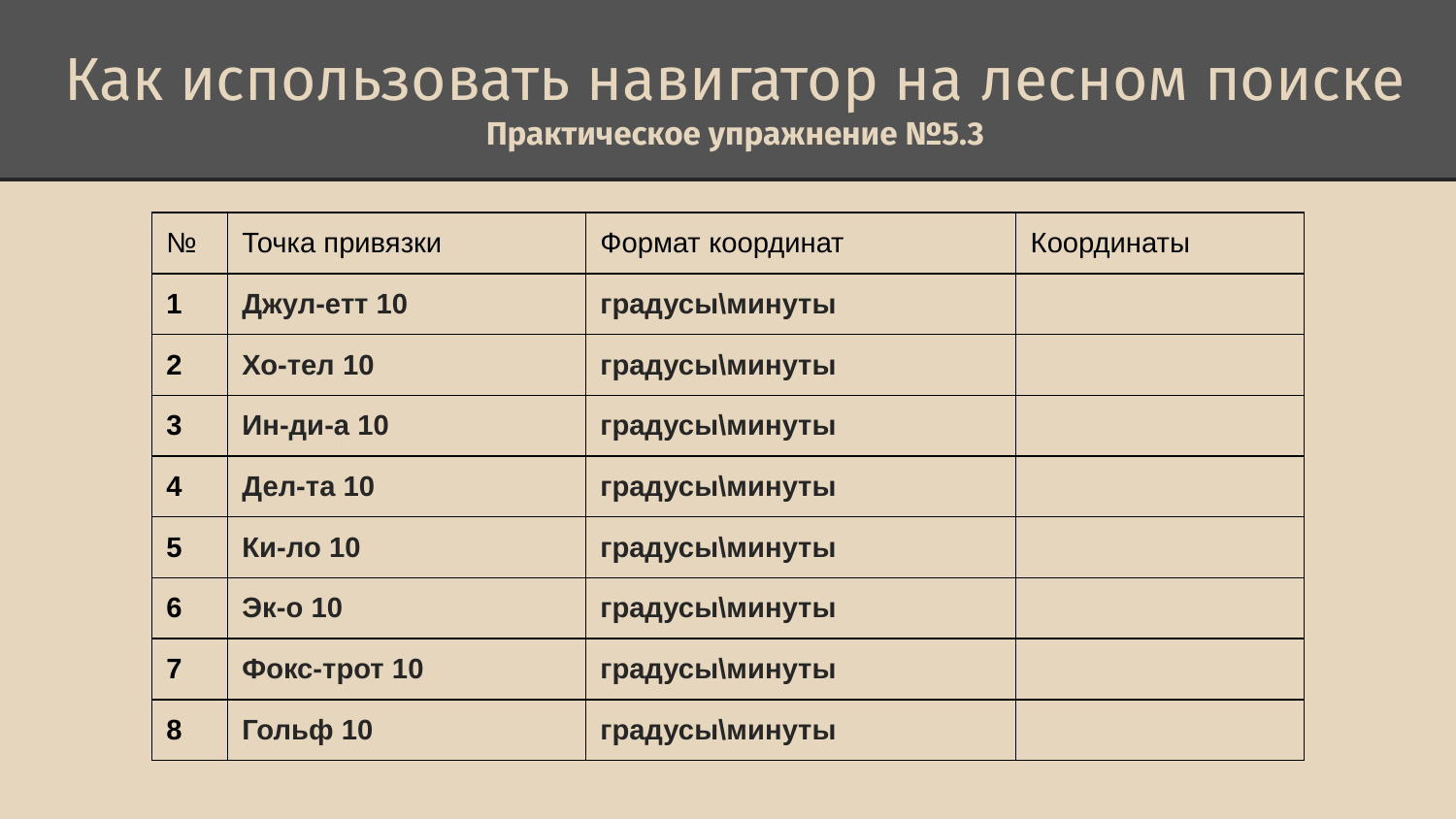

# Как использовать навигатор на лесном поиске
Практическое упражнение №5.3
| № | Точка привязки | Формат координат | Координаты |
| --- | --- | --- | --- |
| 1 | Джул-етт 10 | градусы\минуты |  |
| 2 | Хо-тел 10 | градусы\минуты |  |
| 3 | Ин-ди-а 10 | градусы\минуты |  |
| 4 | Дел-та 10 | градусы\минуты |  |
| 5 | Ки-ло 10 | градусы\минуты |  |
| 6 | Эк-о 10 | градусы\минуты |  |
| 7 | Фокс-трот 10 | градусы\минуты |  |
| 8 | Гольф 10 | градусы\минуты |  |